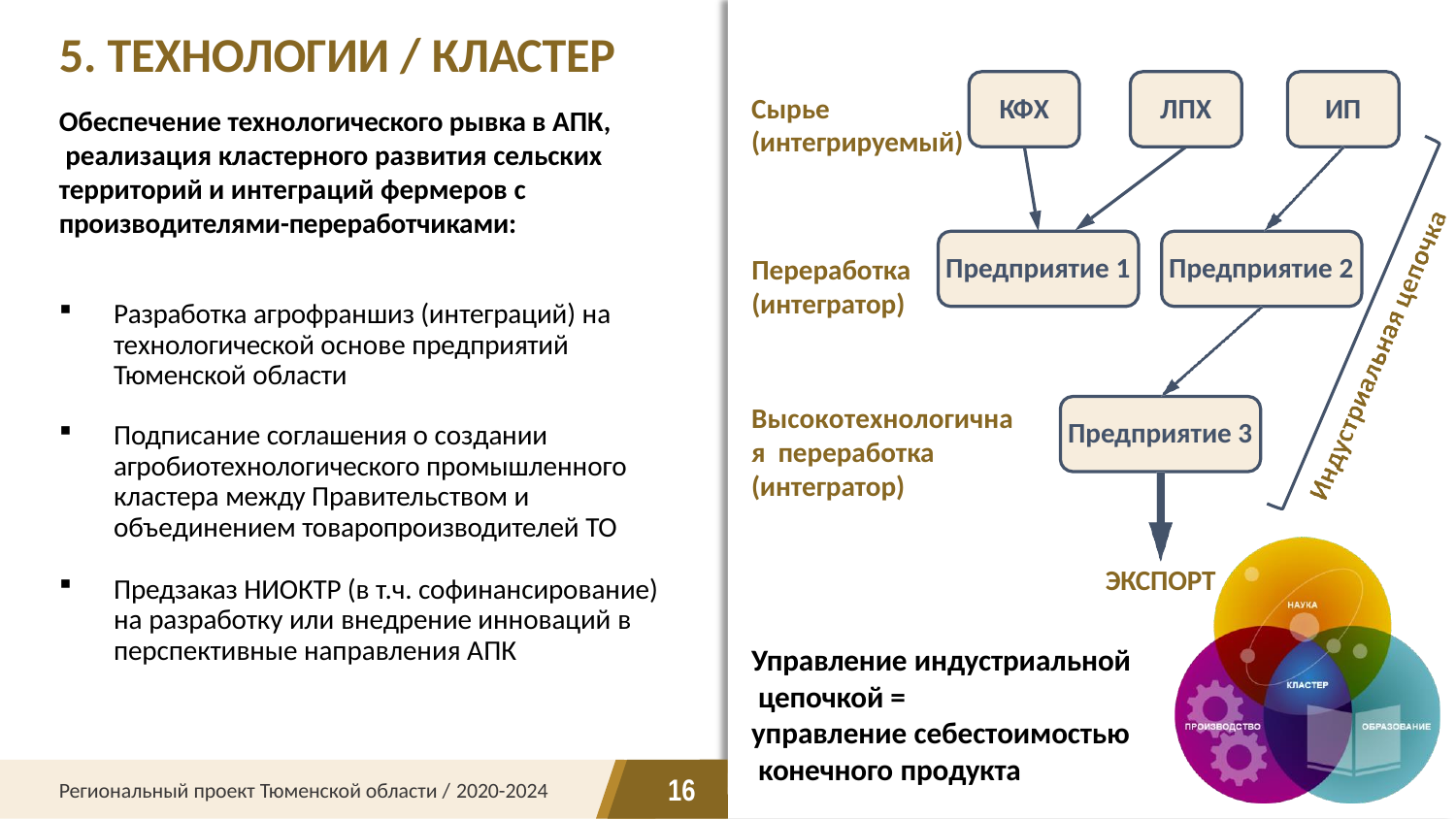

# 5. ТЕХНОЛОГИИ / КЛАСТЕР

Сырье
(интегрируемый)
КФХ
ЛПХ
ИП
Обеспечение технологического рывка в АПК,  реализация кластерного развития сельских  территорий и интеграций фермеров с
производителями-переработчиками:

Предприятие 1
Предприятие 2
Переработка
(интегратор)
Разработка агрофраншиз (интеграций) на  технологической основе предприятий  Тюменской области

Высокотехнологичная  переработка
(интегратор)
Предприятие 3
Подписание соглашения о создании  агробиотехнологического промышленного  кластера между Правительством и  объединением товаропроизводителей ТО

ЭКСПОРТ
Предзаказ НИОКТР (в т.ч. софинансирование)  на разработку или внедрение инноваций в
перспективные направления АПК
Управление индустриальной  цепочкой =
управление себестоимостью  конечного продукта
16
Региональный проект Тюменской области / 2020-2024